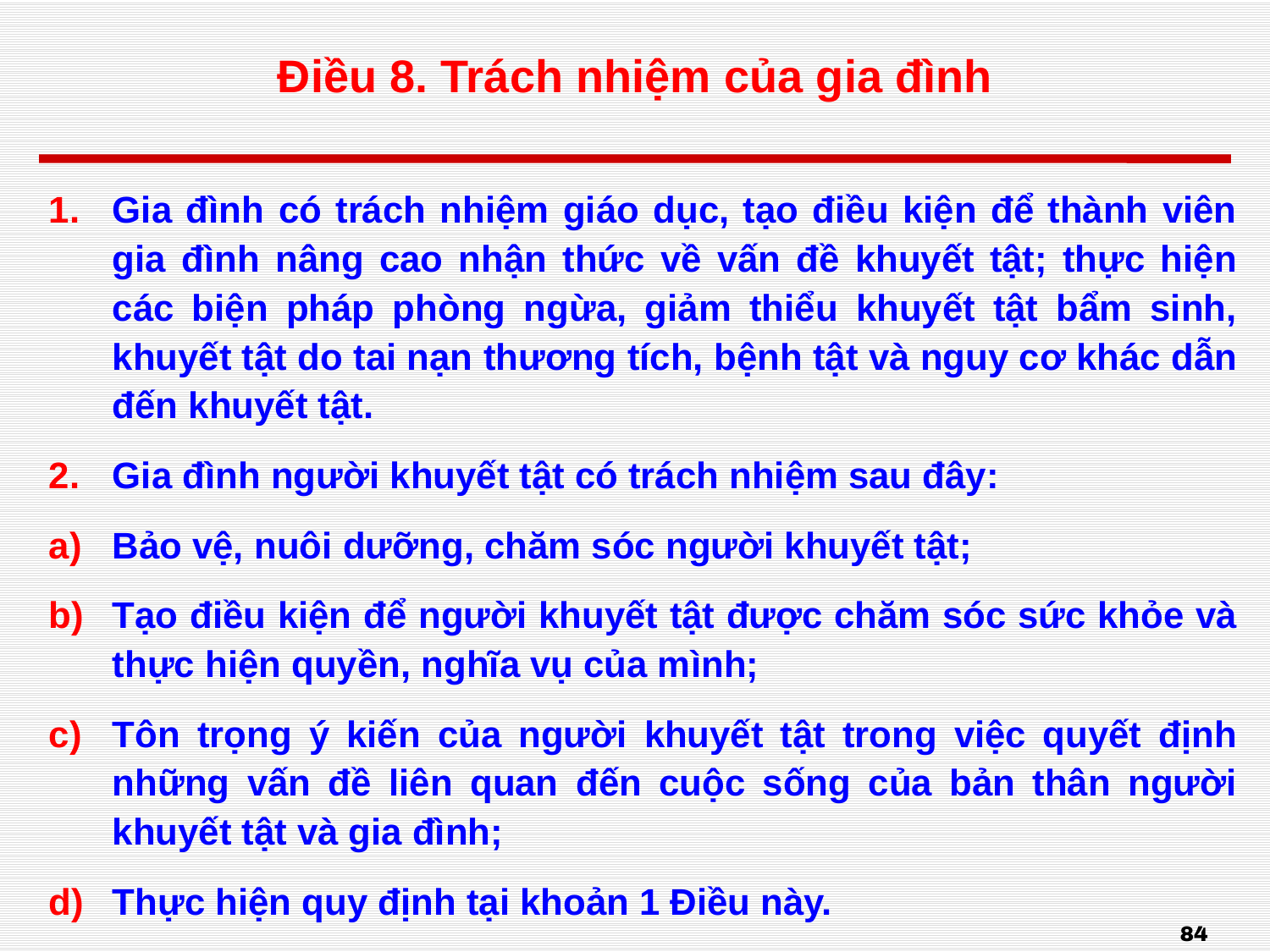

# Điều 8. Trách nhiệm của gia đình
Gia đình có trách nhiệm giáo dục, tạo điều kiện để thành viên gia đình nâng cao nhận thức về vấn đề khuyết tật; thực hiện các biện pháp phòng ngừa, giảm thiểu khuyết tật bẩm sinh, khuyết tật do tai nạn thương tích, bệnh tật và nguy cơ khác dẫn đến khuyết tật.
Gia đình người khuyết tật có trách nhiệm sau đây:
Bảo vệ, nuôi dưỡng, chăm sóc người khuyết tật;
Tạo điều kiện để người khuyết tật được chăm sóc sức khỏe và thực hiện quyền, nghĩa vụ của mình;
Tôn trọng ý kiến của người khuyết tật trong việc quyết định những vấn đề liên quan đến cuộc sống của bản thân người khuyết tật và gia đình;
Thực hiện quy định tại khoản 1 Điều này.